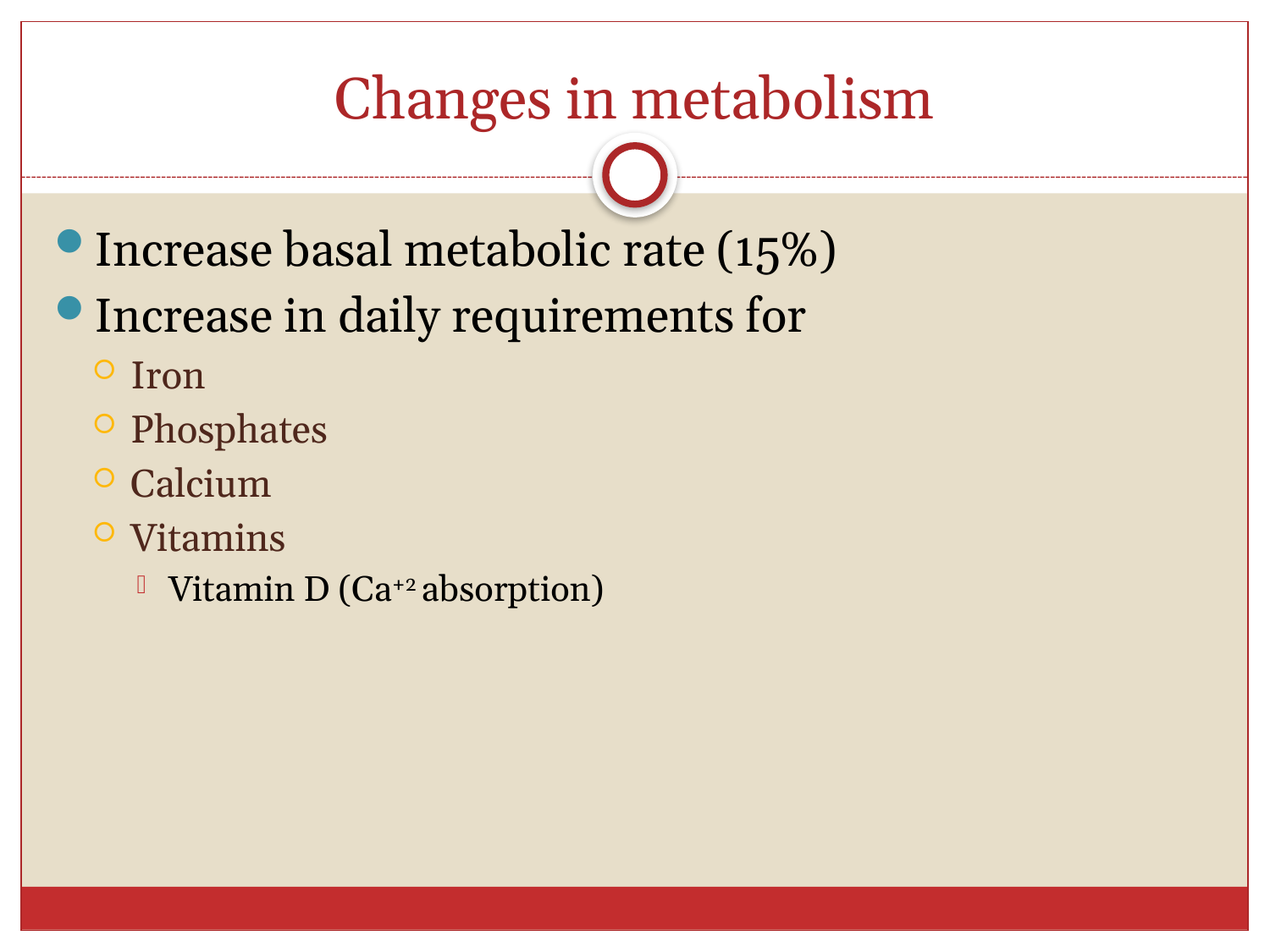

# Changes in metabolism
Increase basal metabolic rate (15%)
Increase in daily requirements for
Iron
Phosphates
Calcium
Vitamins
Vitamin D (Ca+2 absorption)